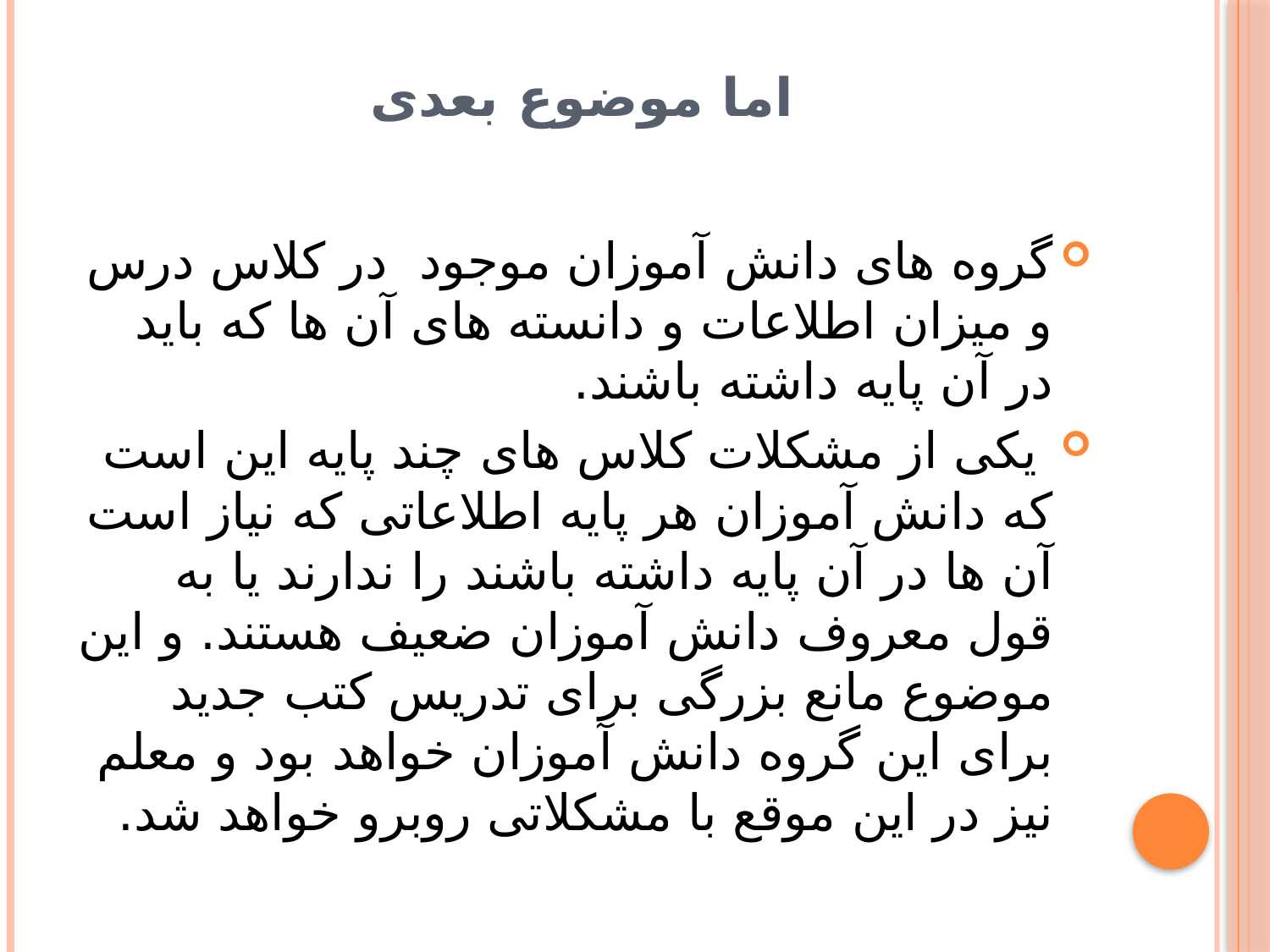

# اما موضوع بعدی
گروه های دانش آموزان موجود  در کلاس درس و میزان اطلاعات و دانسته های آن ها که باید در آن پایه داشته باشند.
 یکی از مشکلات کلاس های چند پایه این است که دانش آموزان هر پایه اطلاعاتی که نیاز است آن ها در آن پایه داشته باشند را ندارند یا به قول معروف دانش آموزان ضعیف هستند. و این موضوع مانع بزرگی برای تدریس کتب جدید برای این گروه دانش آموزان خواهد بود و معلم نیز در این موقع با مشکلاتی روبرو خواهد شد.